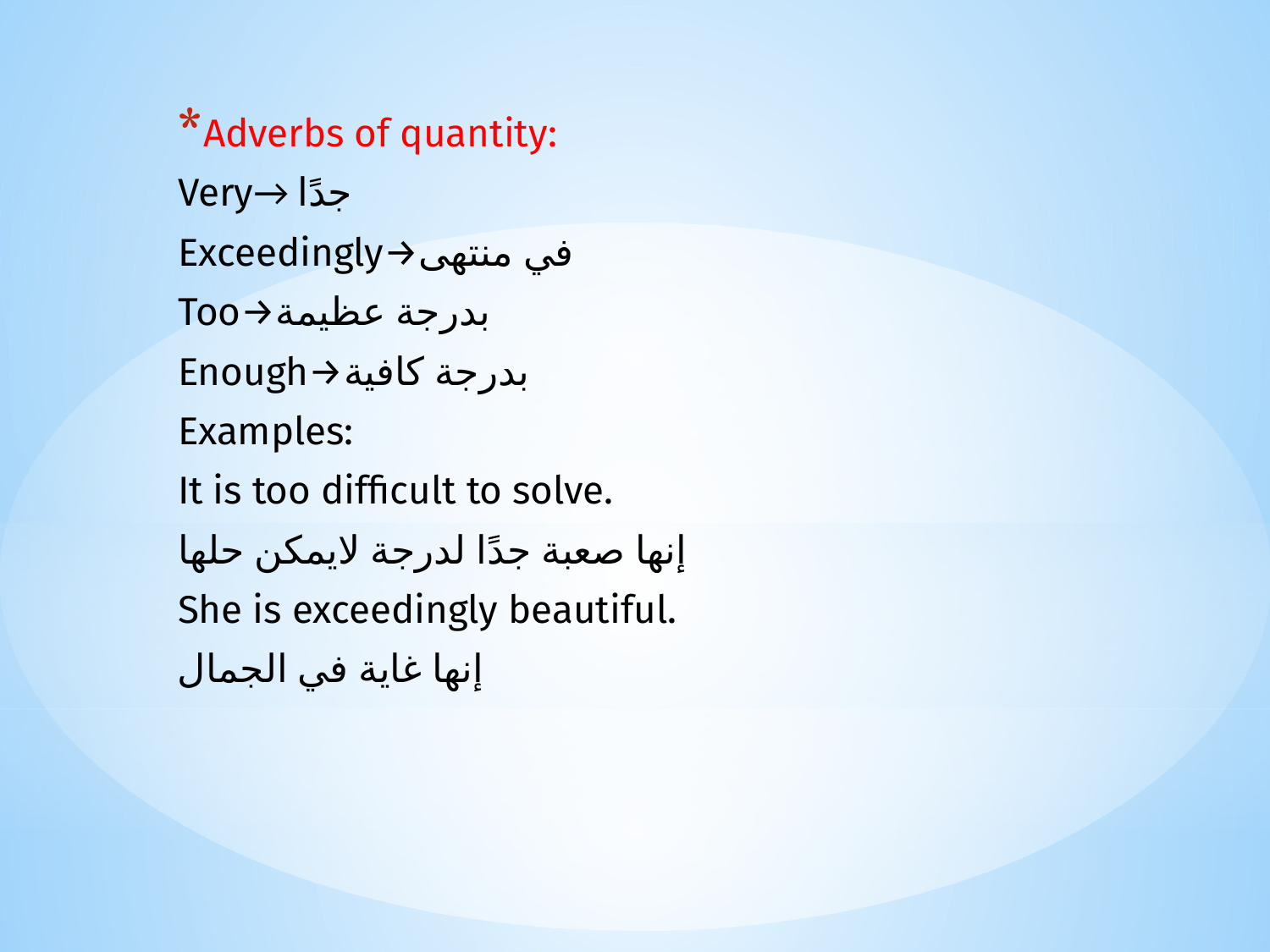

Adverbs of quantity:
Very→ جدًا
Exceedingly→في منتهى
Too→بدرجة عظيمة
Enough→بدرجة كافية
Examples:
It is too difficult to solve.
إنها صعبة جدًا لدرجة لايمكن حلها
She is exceedingly beautiful.
إنها غاية في الجمال